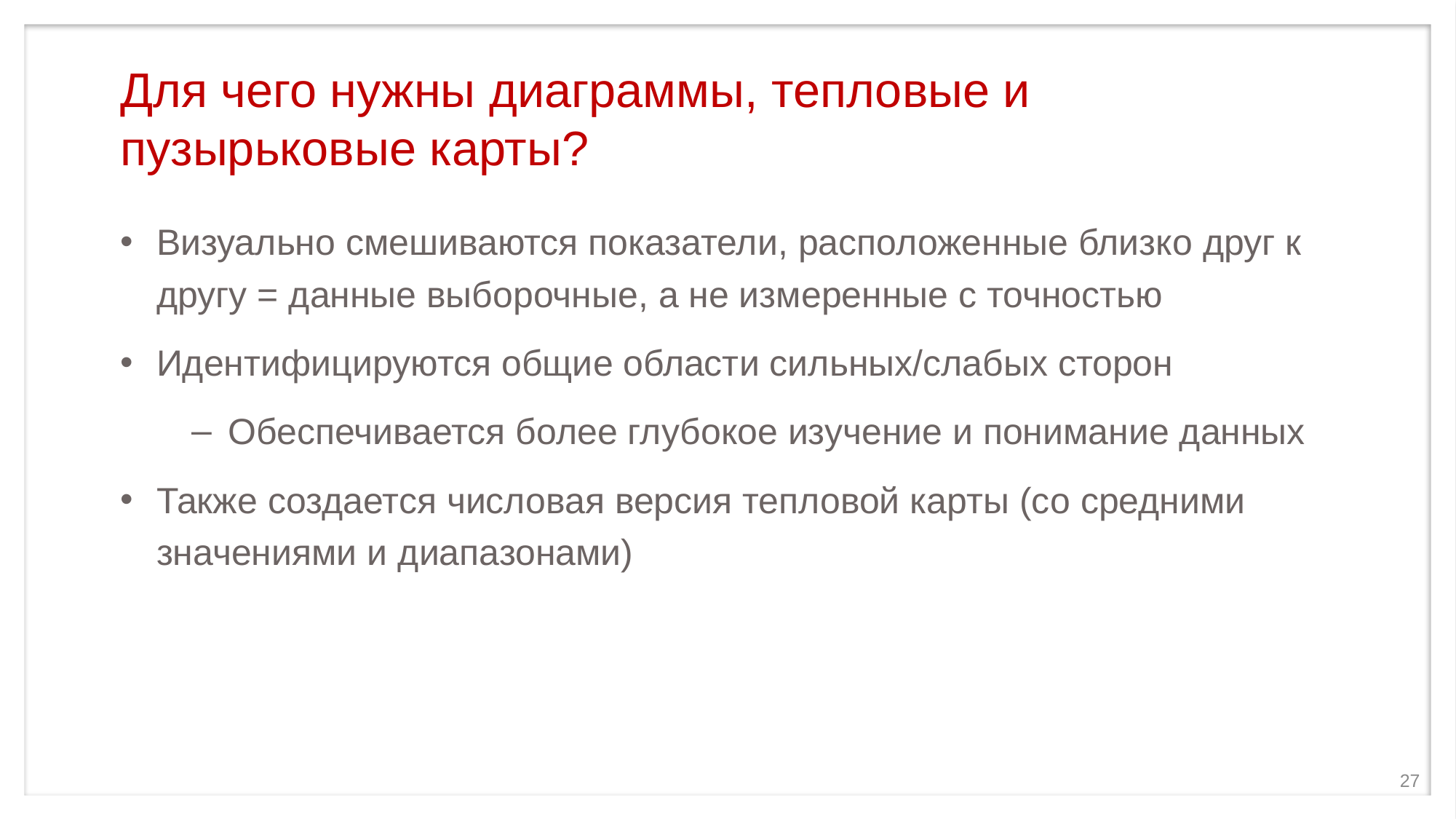

# Для чего нужны диаграммы, тепловые и пузырьковые карты?
Визуально смешиваются показатели, расположенные близко друг к другу = данные выборочные, а не измеренные с точностью
Идентифицируются общие области сильных/слабых сторон
Обеспечивается более глубокое изучение и понимание данных
Также создается числовая версия тепловой карты (со средними значениями и диапазонами)

27